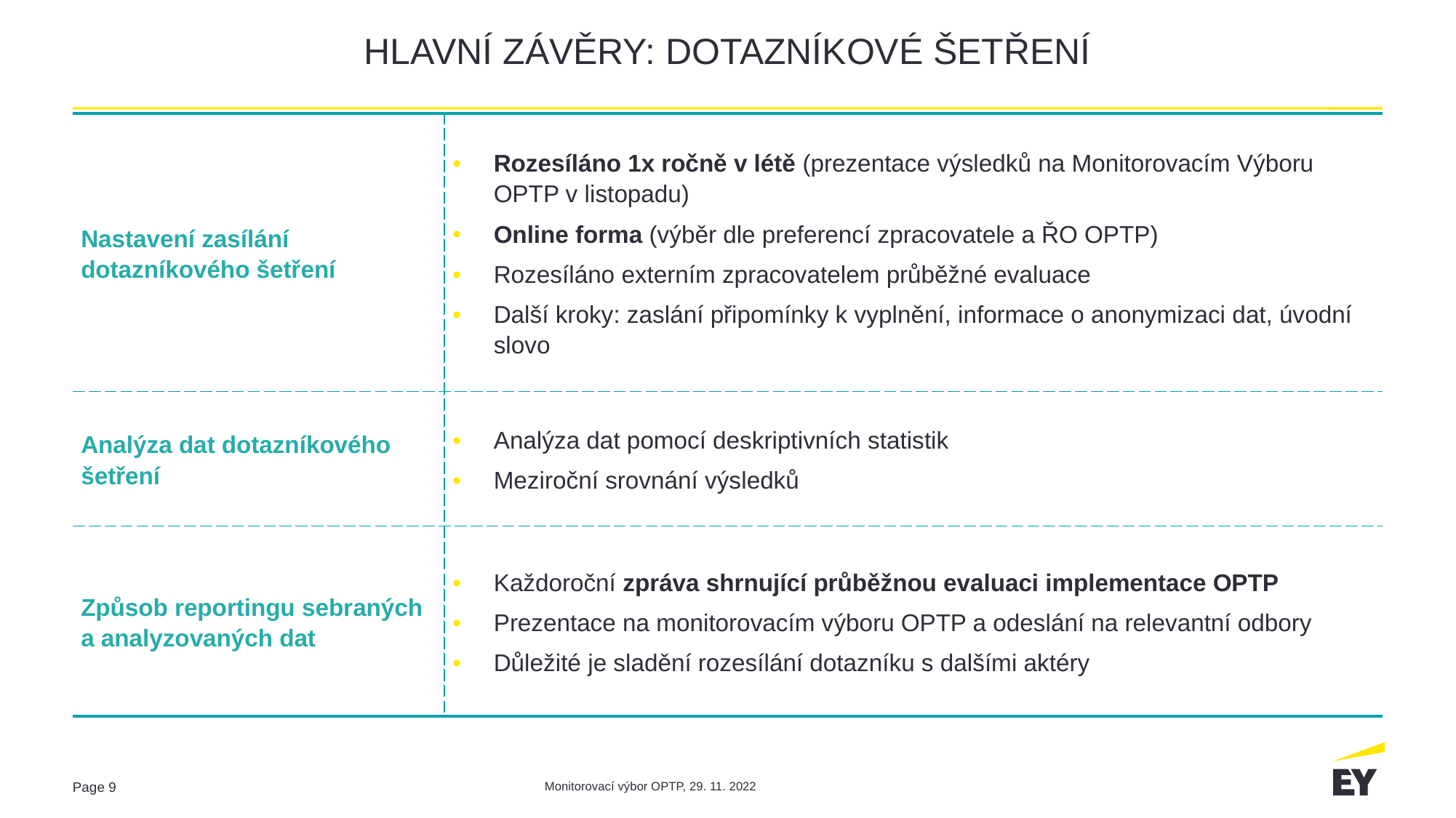

# HLAVNÍ ZÁVĚRY: DOTAZNÍKOVÉ ŠETŘENÍ
| Nastavení zasílání dotazníkového šetření | Rozesíláno 1x ročně v létě (prezentace výsledků na Monitorovacím Výboru OPTP v listopadu) Online forma (výběr dle preferencí zpracovatele a ŘO OPTP) Rozesíláno externím zpracovatelem průběžné evaluace Další kroky: zaslání připomínky k vyplnění, informace o anonymizaci dat, úvodní slovo |
| --- | --- |
| Analýza dat dotazníkového šetření | Analýza dat pomocí deskriptivních statistik Meziroční srovnání výsledků |
| Způsob reportingu sebraných a analyzovaných dat | Každoroční zpráva shrnující průběžnou evaluaci implementace OPTP Prezentace na monitorovacím výboru OPTP a odeslání na relevantní odbory Důležité je sladění rozesílání dotazníku s dalšími aktéry |
Monitorovací výbor OPTP, 29. 11. 2022